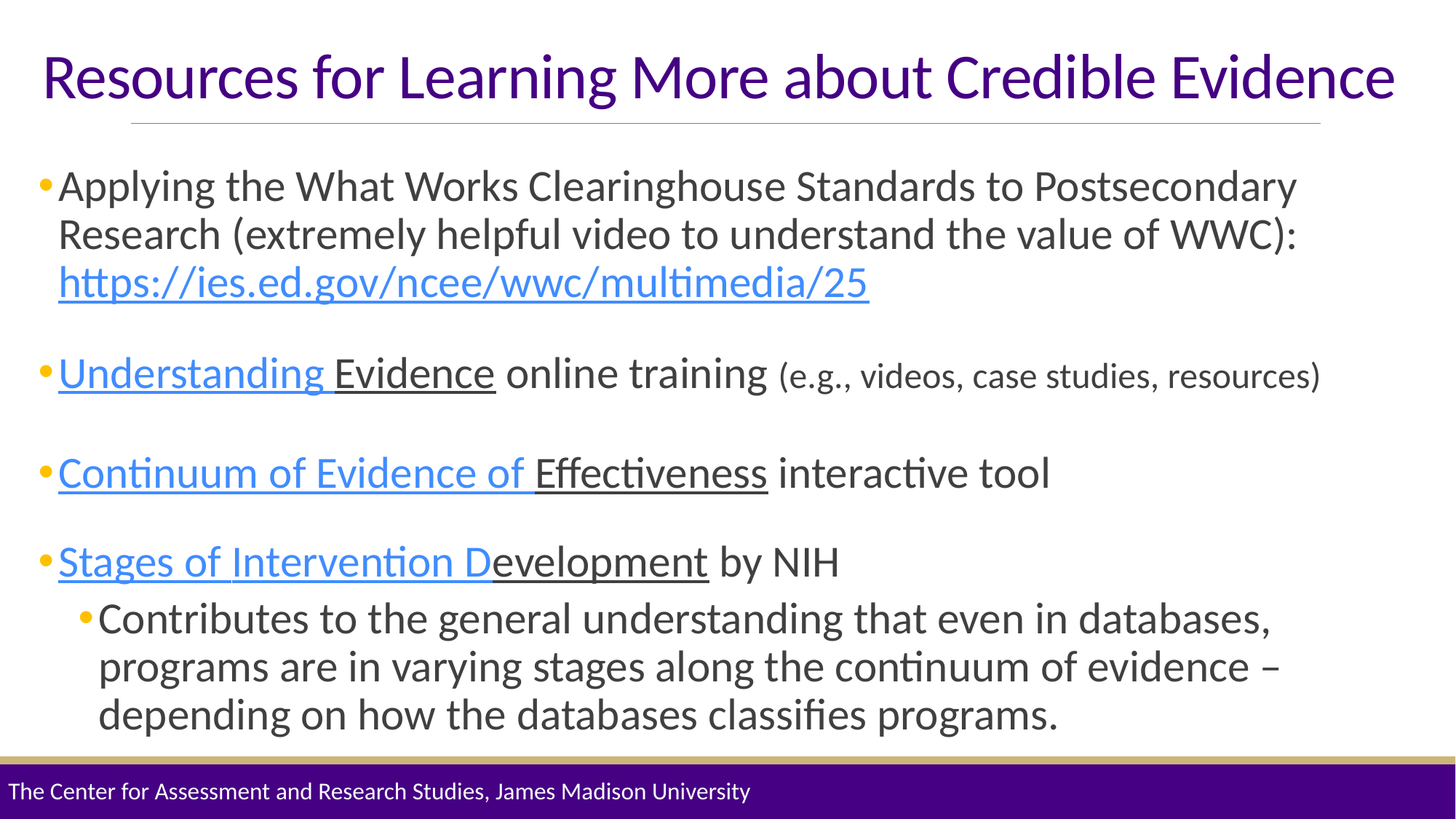

# Resources for Learning More about Credible Evidence
Applying the What Works Clearinghouse Standards to Postsecondary Research (extremely helpful video to understand the value of WWC): https://ies.ed.gov/ncee/wwc/multimedia/25

Understanding Evidence online training (e.g., videos, case studies, resources)

Continuum of Evidence of Effectiveness interactive tool

Stages of Intervention Development by NIH
Contributes to the general understanding that even in databases, programs are in varying stages along the continuum of evidence – depending on how the databases classifies programs.

The Center for Assessment and Research Studies, James Madison University